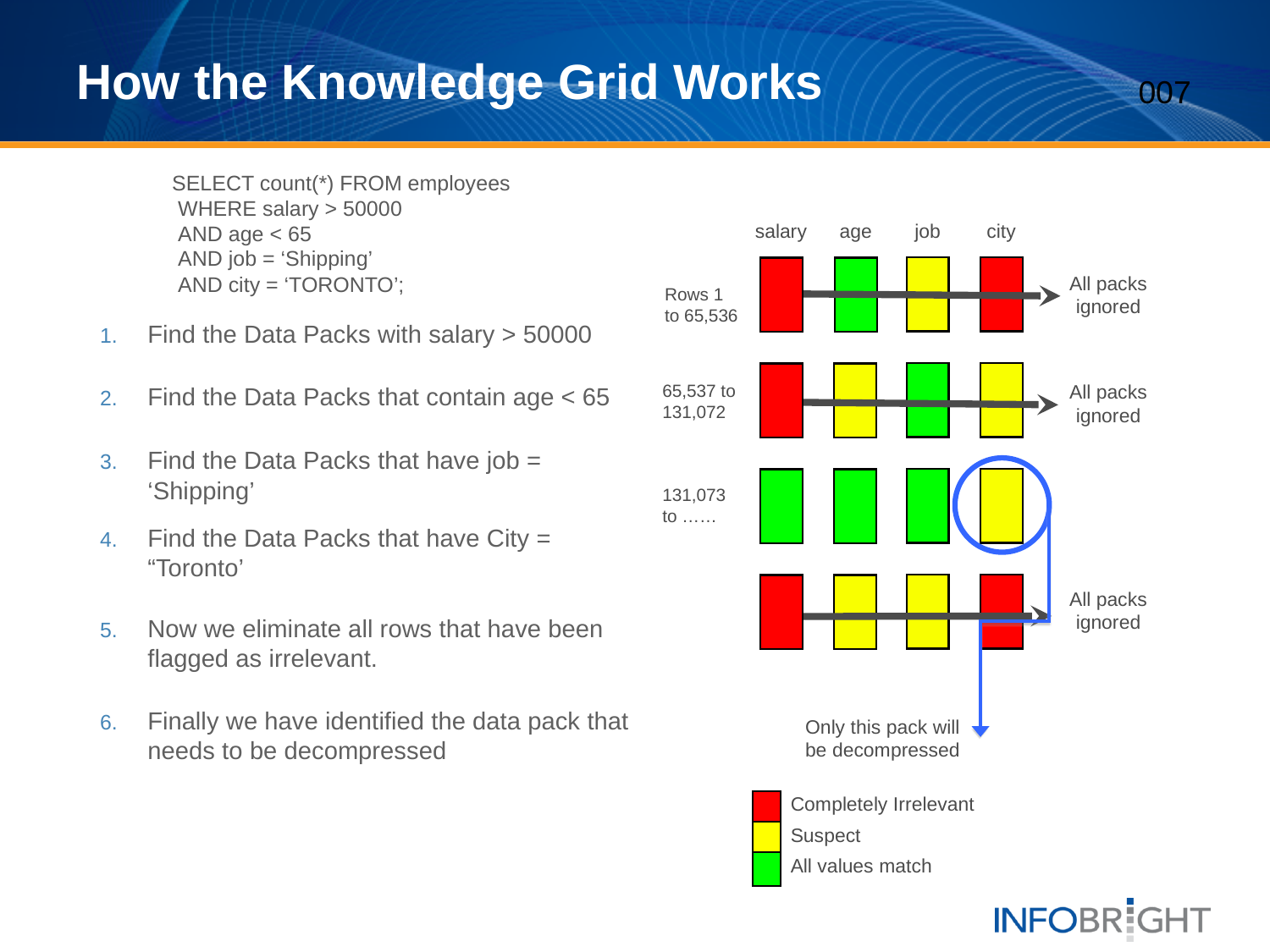

How the Knowledge Grid Works
007
SELECT count(*) FROM employees
 WHERE salary > 50000
 AND age < 65
 AND job = ‘Shipping’
 AND city = ‘TORONTO’;
salary
age
job
city

Rows 1 to 65,536
65,537 to 131,072
131,073 to ……

Find the Data Packs that have job = ‘Shipping’

Find the Data Packs that have City = “Toronto’

Find the Data Packs that contain age < 65

Find the Data Packs with salary > 50000

Completely Irrelevant

Suspect

All values match
All packs ignored

All packs ignored

All packs ignored

Now we eliminate all rows that have been flagged as irrelevant.

Only this pack will be decompressed
Finally we have identified the data pack that needs to be decompressed